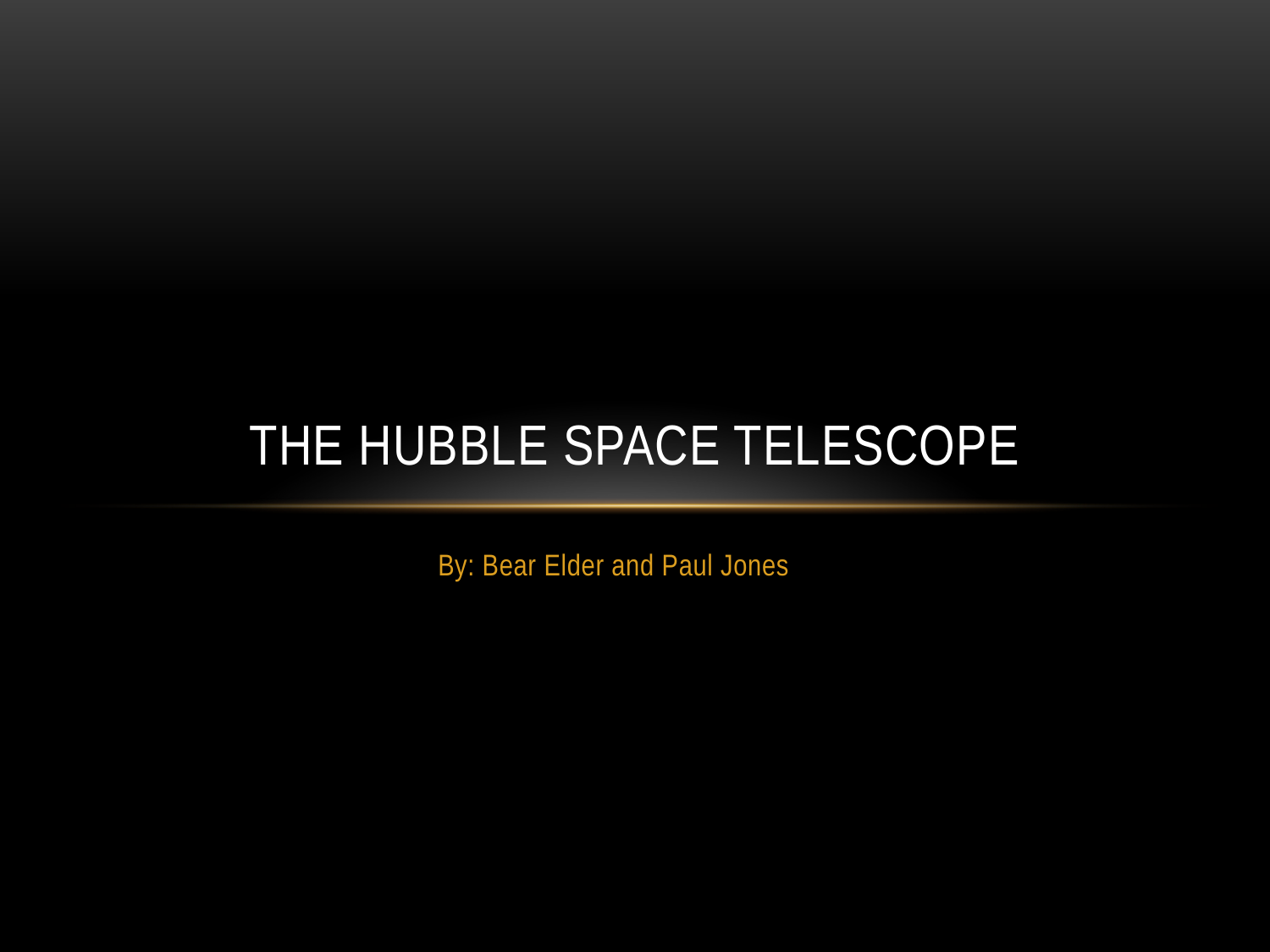

# The Hubble Space Telescope
By: Bear Elder and Paul Jones